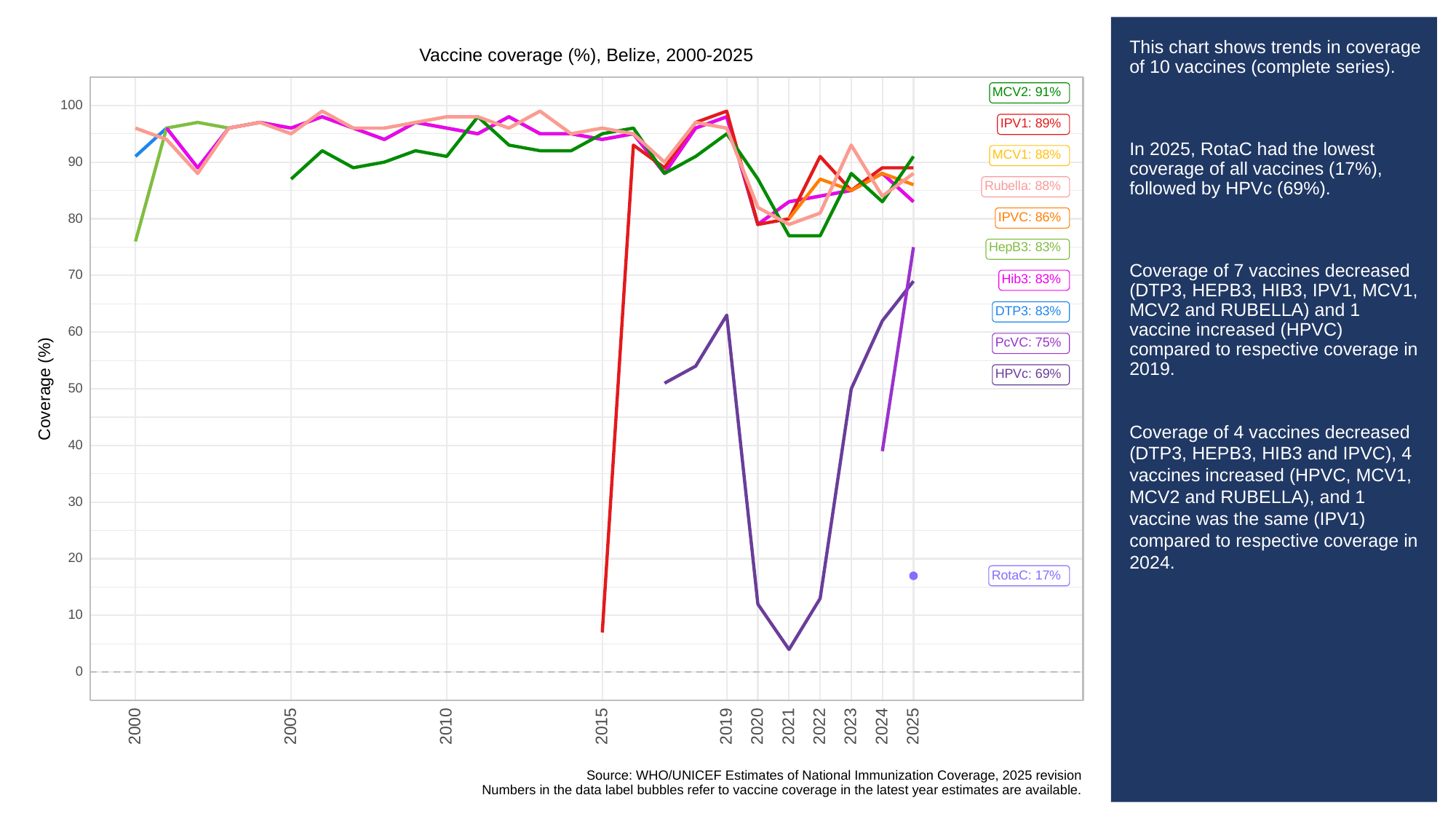

# This chart shows trends in coverage of 10 vaccines (complete series).

In 2025, RotaC had the lowest coverage of all vaccines (17%), followed by HPVc (69%).

Coverage of 7 vaccines decreased (DTP3, HEPB3, HIB3, IPV1, MCV1, MCV2 and RUBELLA) and 1 vaccine increased (HPVC) compared to respective coverage in 2019.

Coverage of 4 vaccines decreased (DTP3, HEPB3, HIB3 and IPVC), 4 vaccines increased (HPVC, MCV1, MCV2 and RUBELLA), and 1 vaccine was the same (IPV1) compared to respective coverage in 2024.

Vaccine coverage (%), Belize, 2000-2025

MCV2: 91%

100

IPV1: 89%

MCV1: 88%

90

Rubella: 88%

IPVC: 86%
80

HepB3: 83%

70
Hib3: 83%

DTP3: 83%
60

PcVC: 75%

HPVc: 69%
Coverage (%)
50

40

30

20

RotaC: 17%

10

0

2023
2000
2005
2010
2015
2019
2020
2021
2022
2024
2025
Source: WHO/UNICEF Estimates of National Immunization Coverage, 2025 revision
Numbers in the data label bubbles refer to vaccine coverage in the latest year estimates are available.